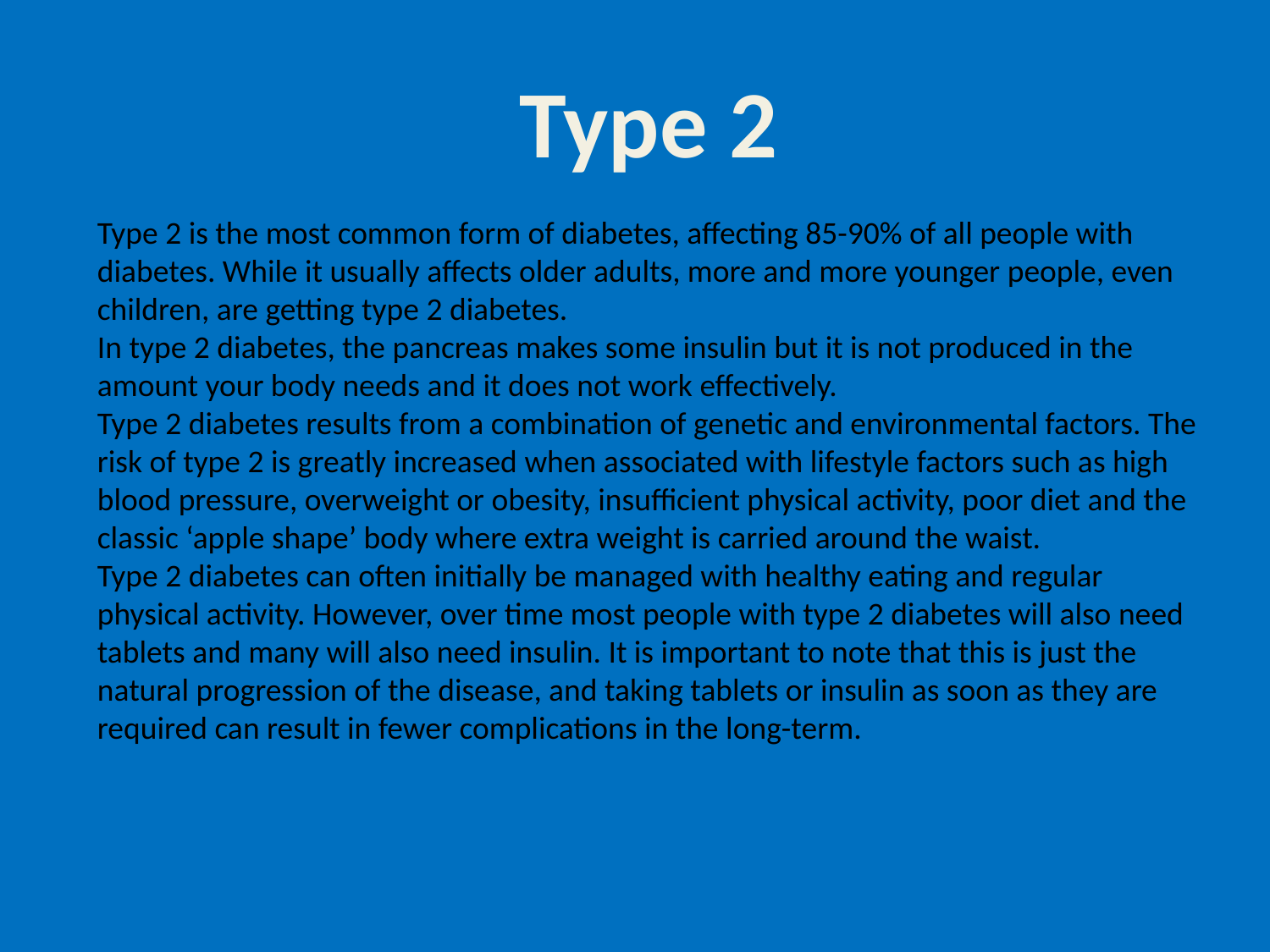

Type 2
Type 2 is the most common form of diabetes, affecting 85-90% of all people with diabetes. While it usually affects older adults, more and more younger people, even children, are getting type 2 diabetes.
In type 2 diabetes, the pancreas makes some insulin but it is not produced in the amount your body needs and it does not work effectively.
Type 2 diabetes results from a combination of genetic and environmental factors. The risk of type 2 is greatly increased when associated with lifestyle factors such as high blood pressure, overweight or obesity, insufficient physical activity, poor diet and the classic ‘apple shape’ body where extra weight is carried around the waist.
Type 2 diabetes can often initially be managed with healthy eating and regular physical activity. However, over time most people with type 2 diabetes will also need tablets and many will also need insulin. It is important to note that this is just the natural progression of the disease, and taking tablets or insulin as soon as they are required can result in fewer complications in the long-term.